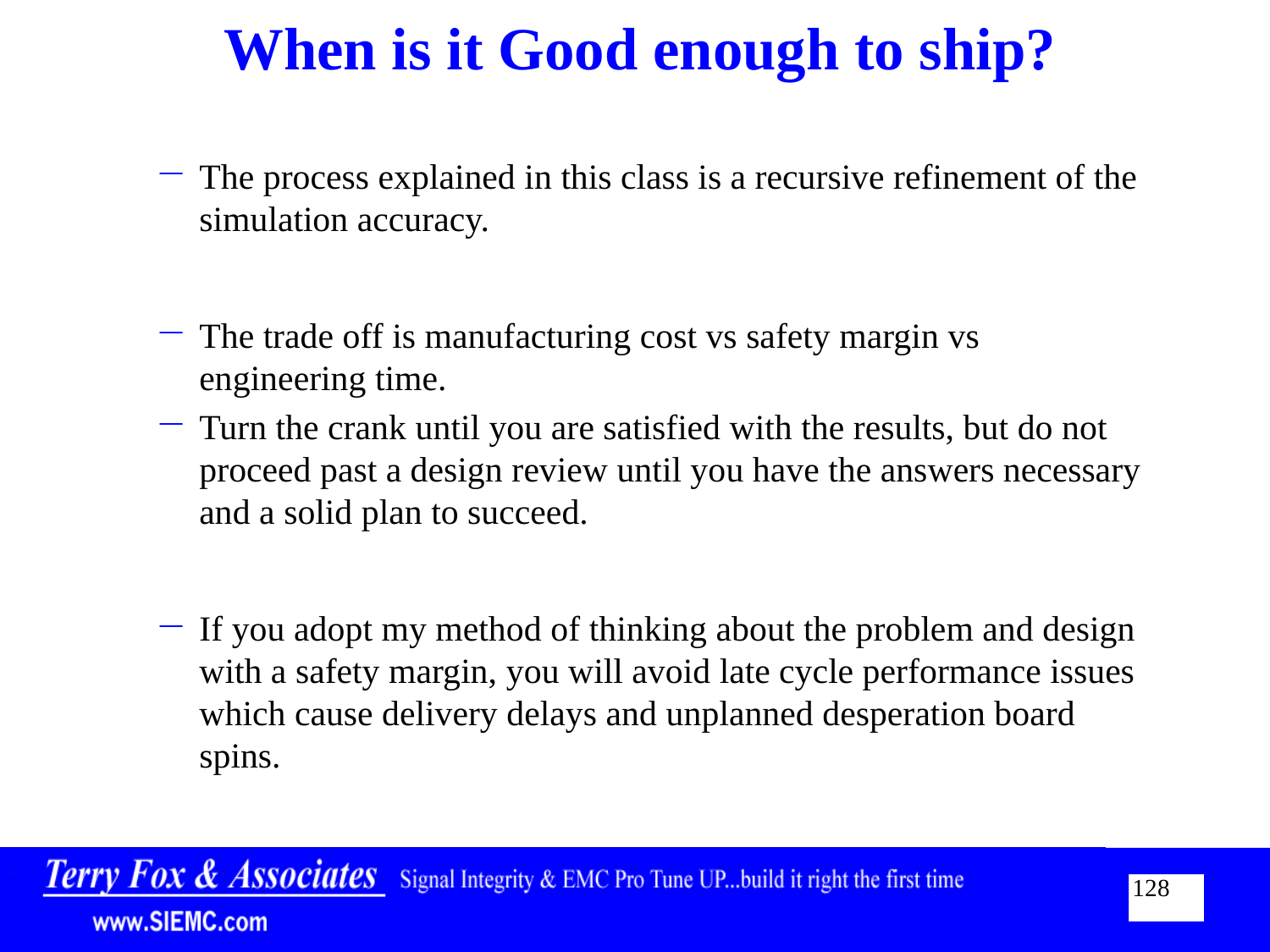

# When is it Good enough to ship?

The process explained in this class is a recursive refinement of the simulation accuracy.

The trade off is manufacturing cost vs safety margin vs engineering time.
Turn the crank until you are satisfied with the results, but do not proceed past a design review until you have the answers necessary and a solid plan to succeed.

If you adopt my method of thinking about the problem and design with a safety margin, you will avoid late cycle performance issues which cause delivery delays and unplanned desperation board spins.

128